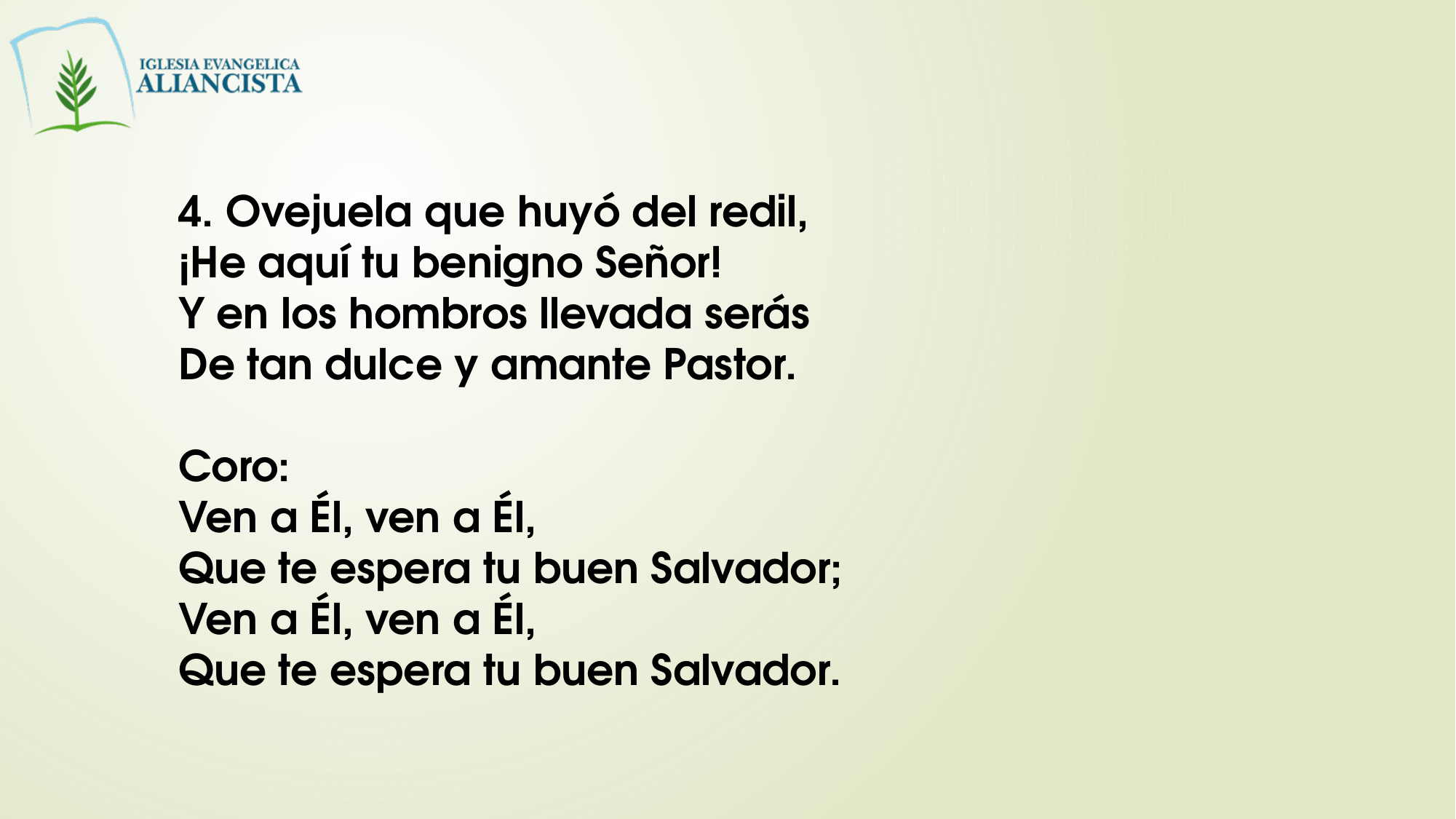

4. Ovejuela que huyó del redil,
¡He aquí tu benigno Señor!
Y en los hombros llevada serás
De tan dulce y amante Pastor.

Coro:
Ven a Él, ven a Él,
Que te espera tu buen Salvador;
Ven a Él, ven a Él,
Que te espera tu buen Salvador.